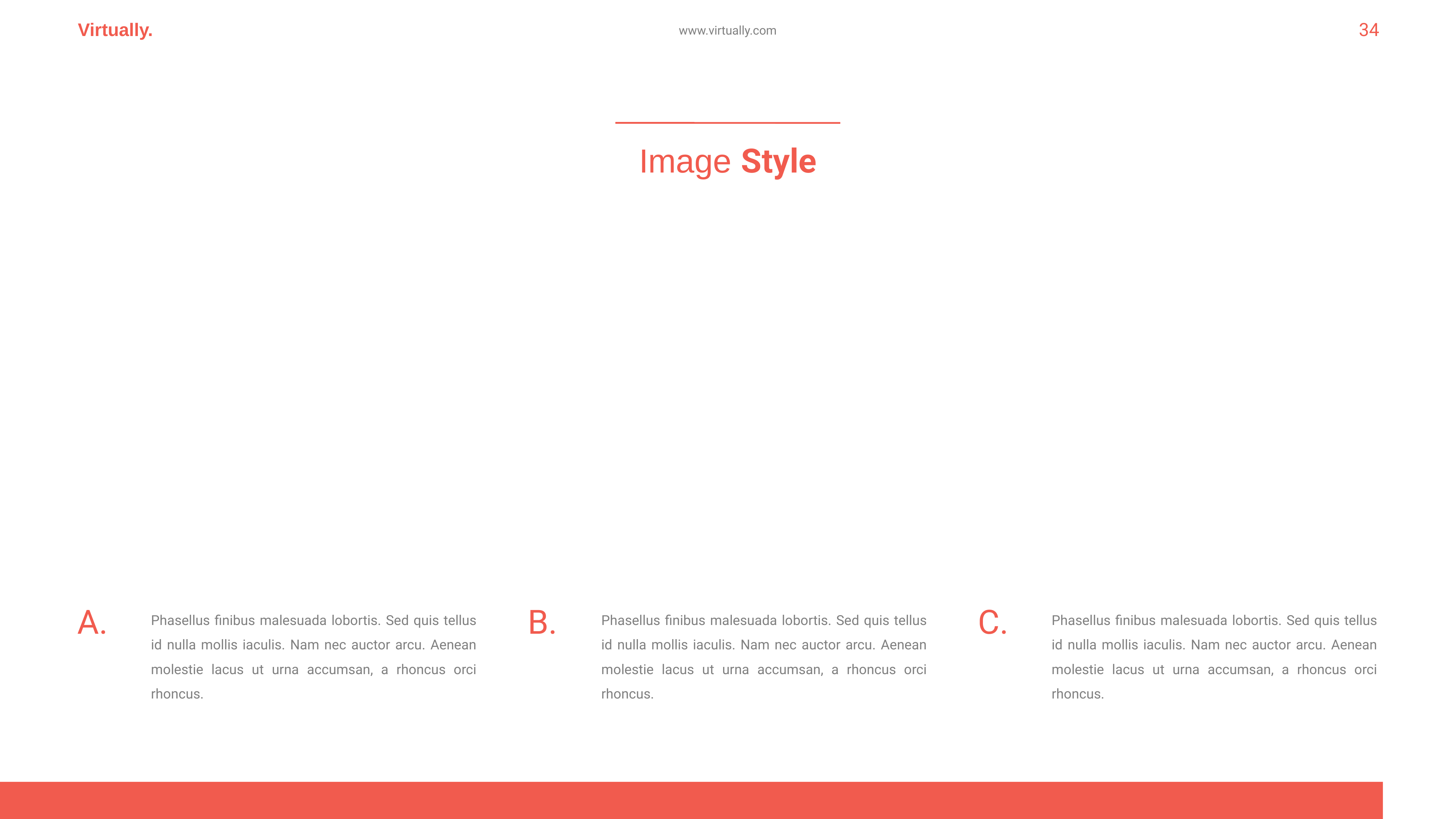

Virtually.
34
www.virtually.com

Image Style

A.
Phasellus finibus malesuada lobortis. Sed quis tellus id nulla mollis iaculis. Nam nec auctor arcu. Aenean molestie lacus ut urna accumsan, a rhoncus orci rhoncus.
B.
Phasellus finibus malesuada lobortis. Sed quis tellus id nulla mollis iaculis. Nam nec auctor arcu. Aenean molestie lacus ut urna accumsan, a rhoncus orci rhoncus.
C.
Phasellus finibus malesuada lobortis. Sed quis tellus id nulla mollis iaculis. Nam nec auctor arcu. Aenean molestie lacus ut urna accumsan, a rhoncus orci rhoncus.